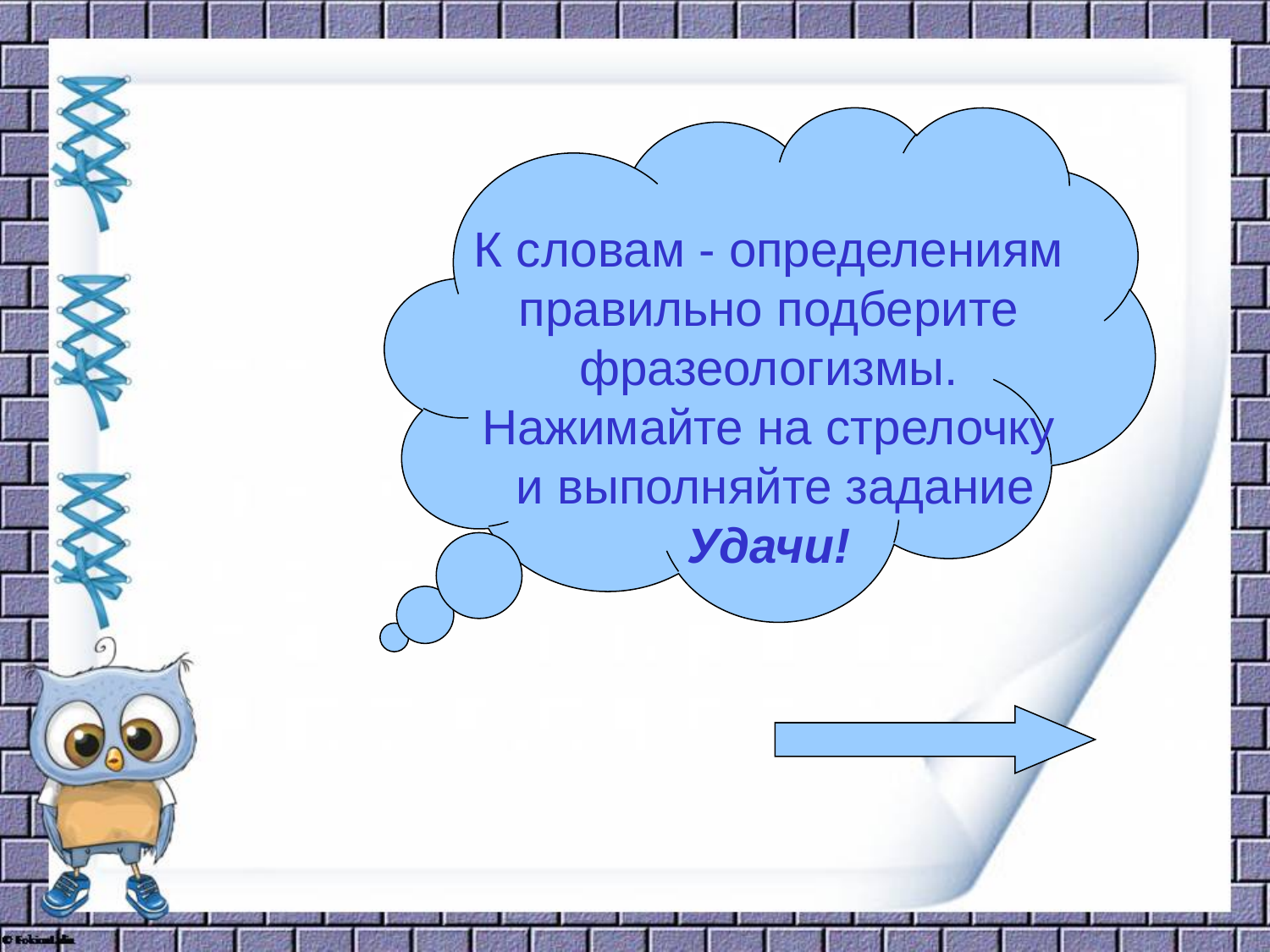

К словам - определениям
правильно подберите
фразеологизмы.
Нажимайте на стрелочку
 и выполняйте задание
Удачи!